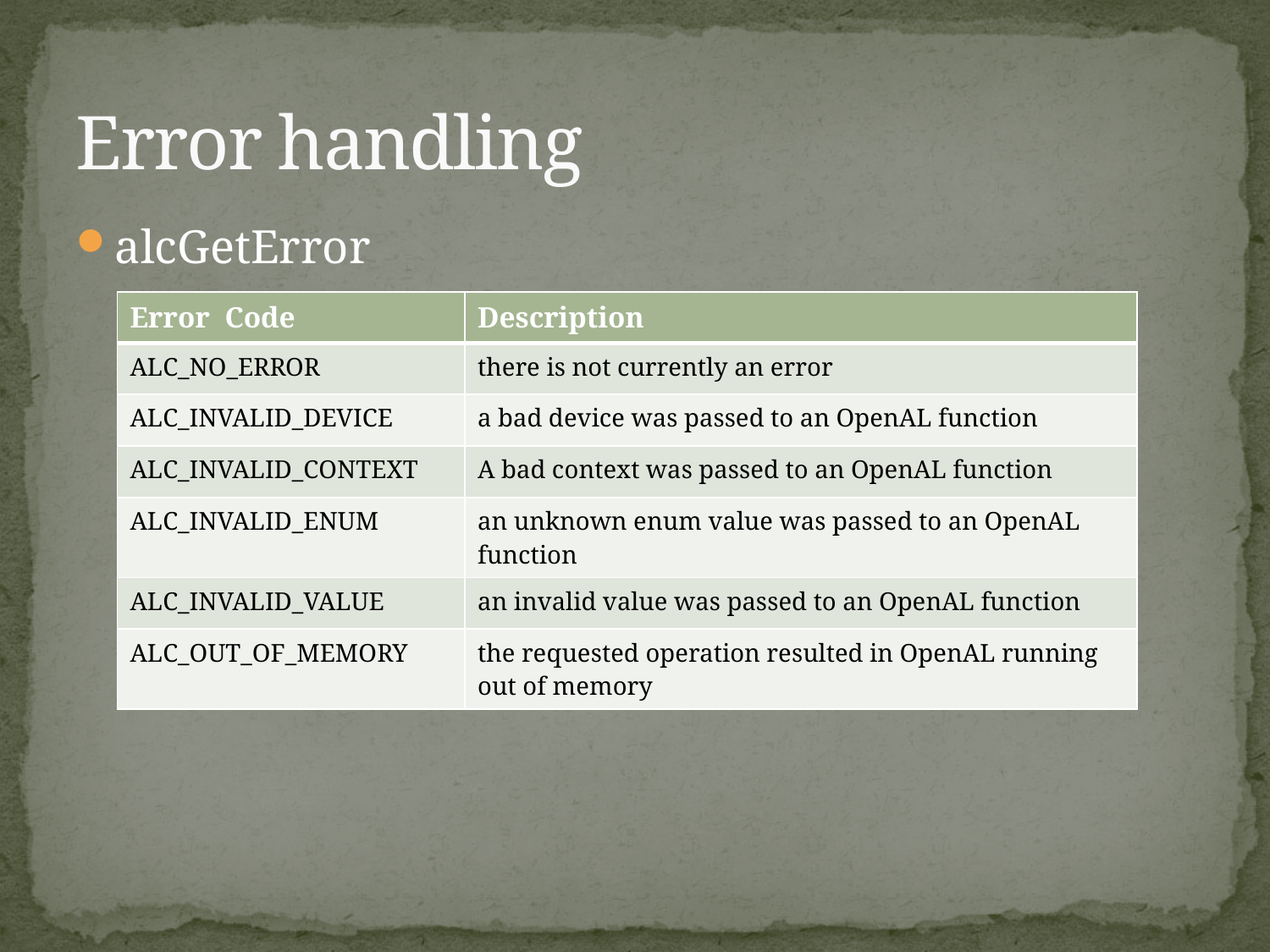

# Error handling
alcGetError

| Error Code | Description |
| --- | --- |
| ALC\_NO\_ERROR | there is not currently an error |
| ALC\_INVALID\_DEVICE | a bad device was passed to an OpenAL function |
| ALC\_INVALID\_CONTEXT | A bad context was passed to an OpenAL function |
| ALC\_INVALID\_ENUM | an unknown enum value was passed to an OpenAL function |
| ALC\_INVALID\_VALUE | an invalid value was passed to an OpenAL function |
| ALC\_OUT\_OF\_MEMORY | the requested operation resulted in OpenAL running out of memory |